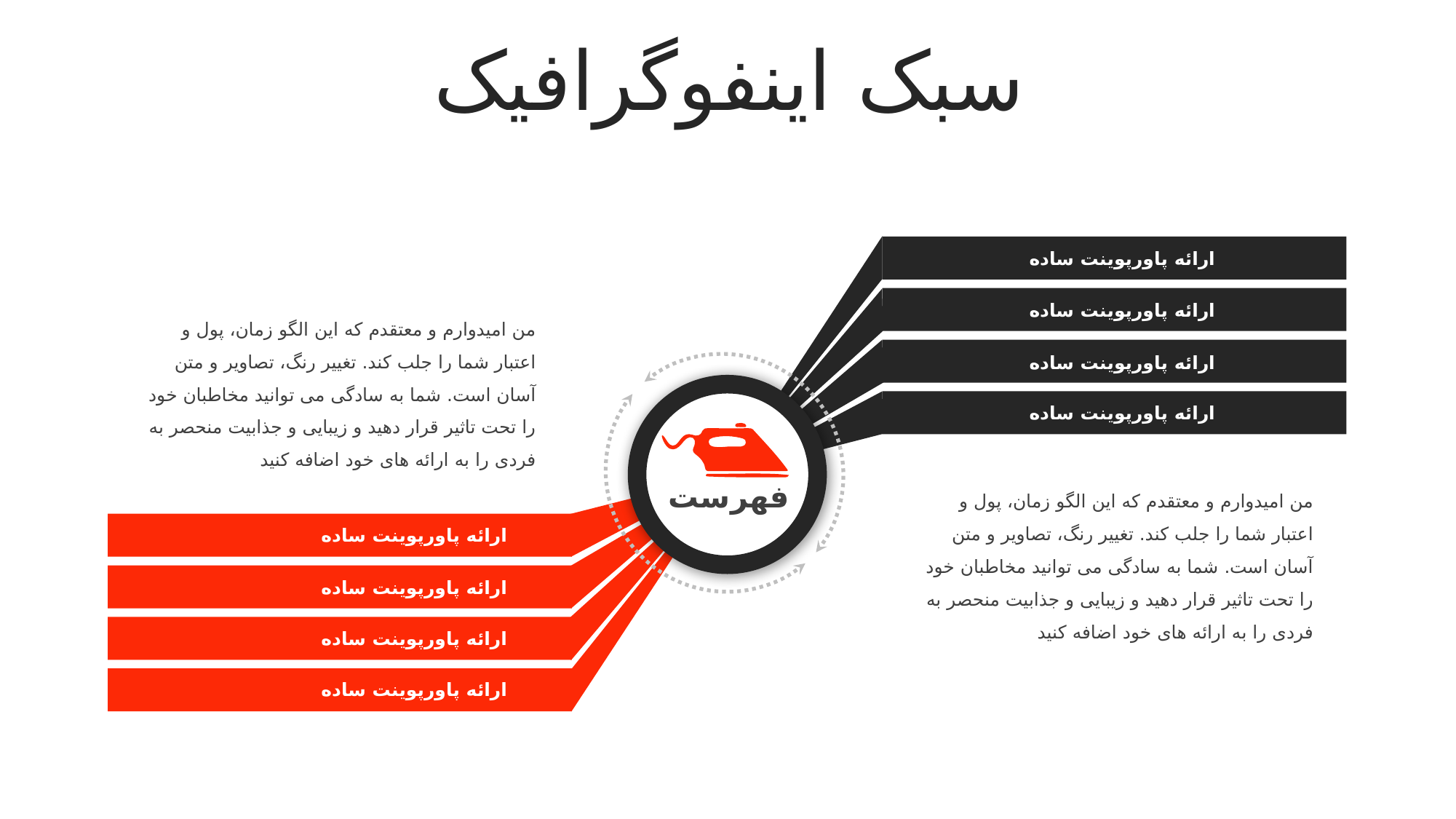

سبک اینفوگرافیک

ارائه پاورپوینت ساده
ارائه پاورپوینت ساده
ارائه پاورپوینت ساده

ارائه پاورپوینت ساده

ارائه پاورپوینت ساده
ارائه پاورپوینت ساده
ارائه پاورپوینت ساده
ارائه پاورپوینت ساده

من امیدوارم و معتقدم که این الگو زمان، پول و اعتبار شما را جلب کند. تغییر رنگ، تصاویر و متن آسان است. شما به سادگی می توانید مخاطبان خود را تحت تاثیر قرار دهید و زیبایی و جذابیت منحصر به فردی را به ارائه های خود اضافه کنید

فهرست
من امیدوارم و معتقدم که این الگو زمان، پول و اعتبار شما را جلب کند. تغییر رنگ، تصاویر و متن آسان است. شما به سادگی می توانید مخاطبان خود را تحت تاثیر قرار دهید و زیبایی و جذابیت منحصر به فردی را به ارائه های خود اضافه کنید